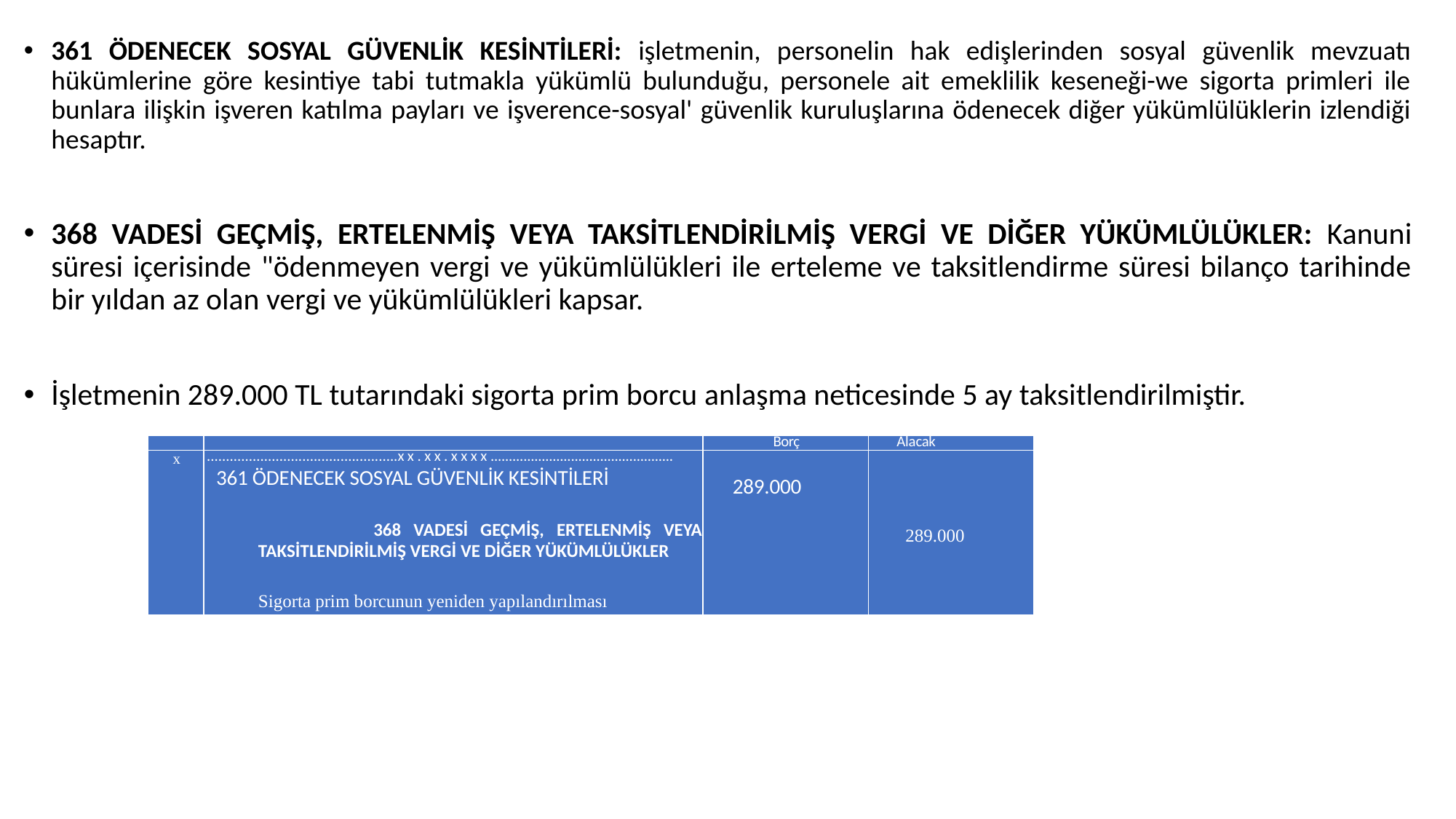

361 ÖDENECEK SOSYAL GÜVENLİK KESİNTİLERİ: işletmenin, personelin hak edişlerinden sosyal güvenlik mevzuatı hükümlerine göre kesintiye tabi tutmakla yükümlü bulunduğu, personele ait emeklilik keseneği-we sigorta primleri ile bunlara ilişkin işveren katılma payları ve işverence-sosyal' güvenlik kuruluşlarına ödenecek diğer yükümlülüklerin izlendiği hesaptır.

368 VADESİ GEÇMİŞ, ERTELENMİŞ VEYA TAKSİTLENDİRİLMİŞ VERGİ VE DİĞER YÜKÜMLÜLÜKLER: Kanuni süresi içerisinde "ödenmeyen vergi ve yükümlülükleri ile erteleme ve taksitlendirme süresi bilanço tarihinde bir yıldan az olan vergi ve yükümlülükleri kapsar.

İşletmenin 289.000 TL tutarındaki sigorta prim borcu anlaşma neticesinde 5 ay taksitlendirilmiştir.
|  |  | Borç | Alacak |
| --- | --- | --- | --- |
| x | ..................................................xx.xx.xxxx.................................................. 361 ÖDENECEK SOSYAL GÜVENLİK KESİNTİLERİ 368 VADESİ GEÇMİŞ, ERTELENMİŞ VEYA TAKSİTLENDİRİLMİŞ VERGİ VE DİĞER YÜKÜMLÜLÜKLER Sigorta prim borcunun yeniden yapılandırılması | 289.000 | 289.000 |